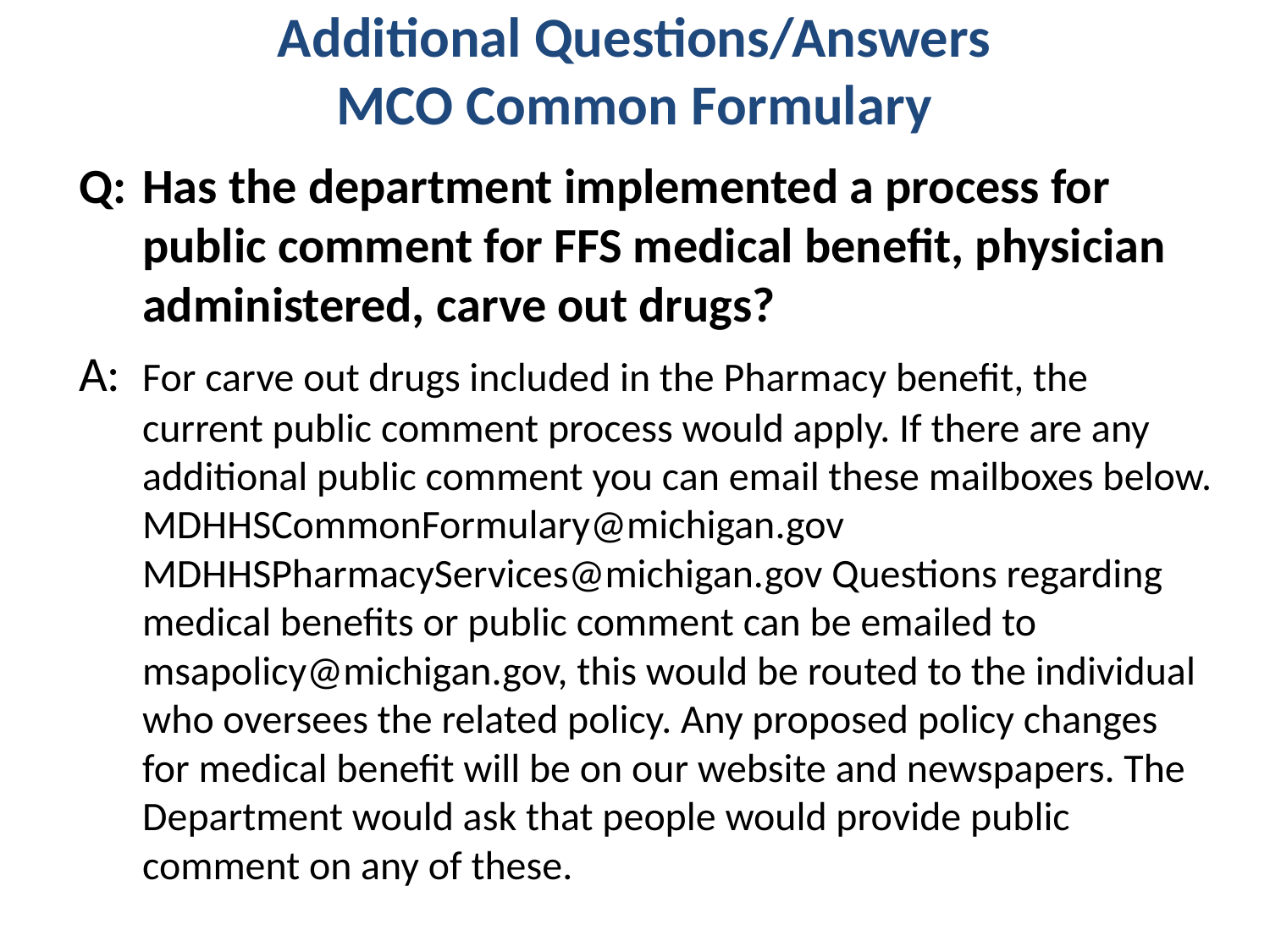

# Additional Questions/Answers MCO Common Formulary
Q:	Has the department implemented a process for public comment for FFS medical benefit, physician administered, carve out drugs?
A:	For carve out drugs included in the Pharmacy benefit, the current public comment process would apply. If there are any additional public comment you can email these mailboxes below. MDHHSCommonFormulary@michigan.gov MDHHSPharmacyServices@michigan.gov Questions regarding medical benefits or public comment can be emailed to msapolicy@michigan.gov, this would be routed to the individual who oversees the related policy. Any proposed policy changes for medical benefit will be on our website and newspapers. The Department would ask that people would provide public comment on any of these.